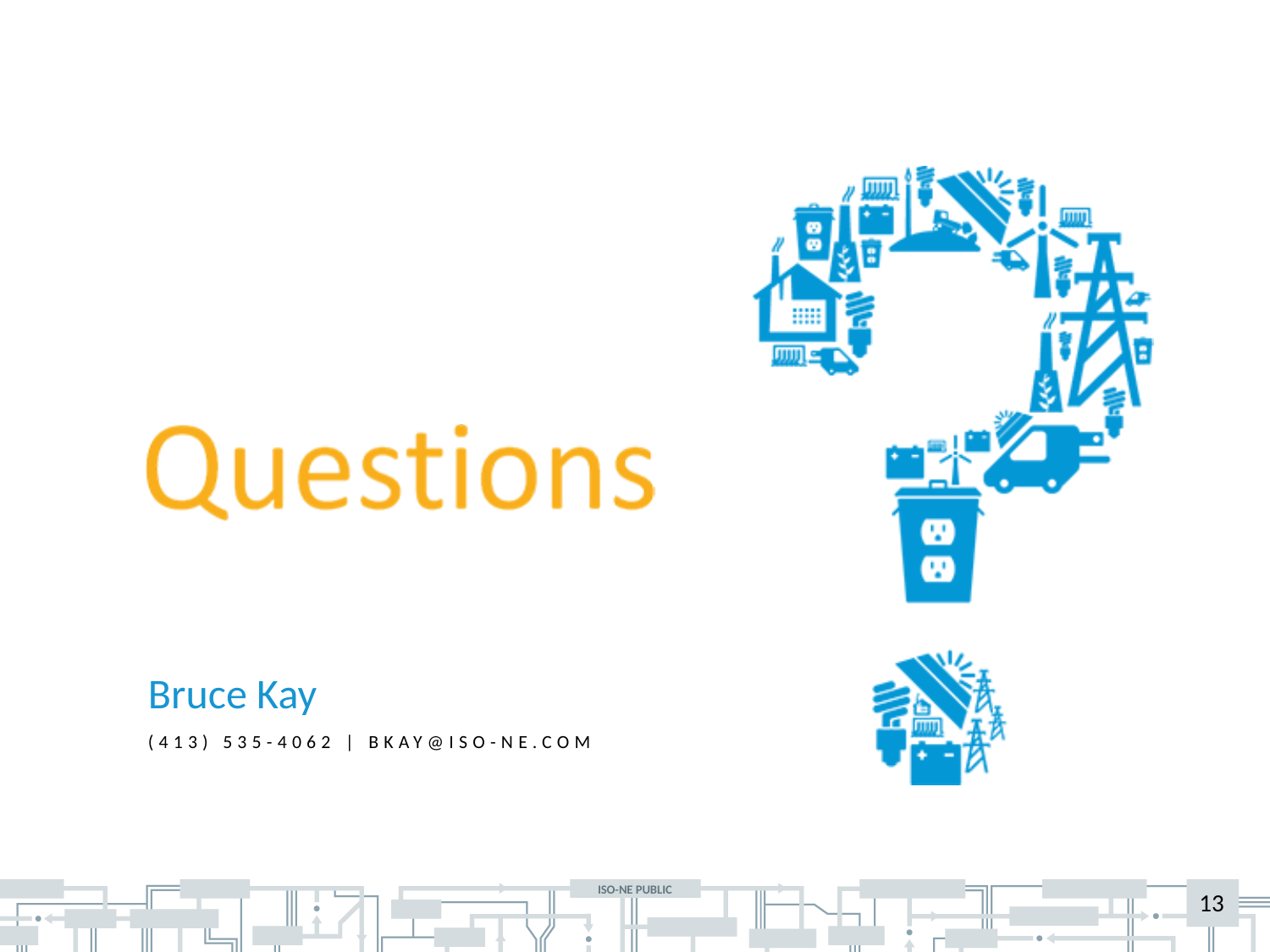

Bruce Kay
(413) 535-4062 | bkay@iso-ne.com
13